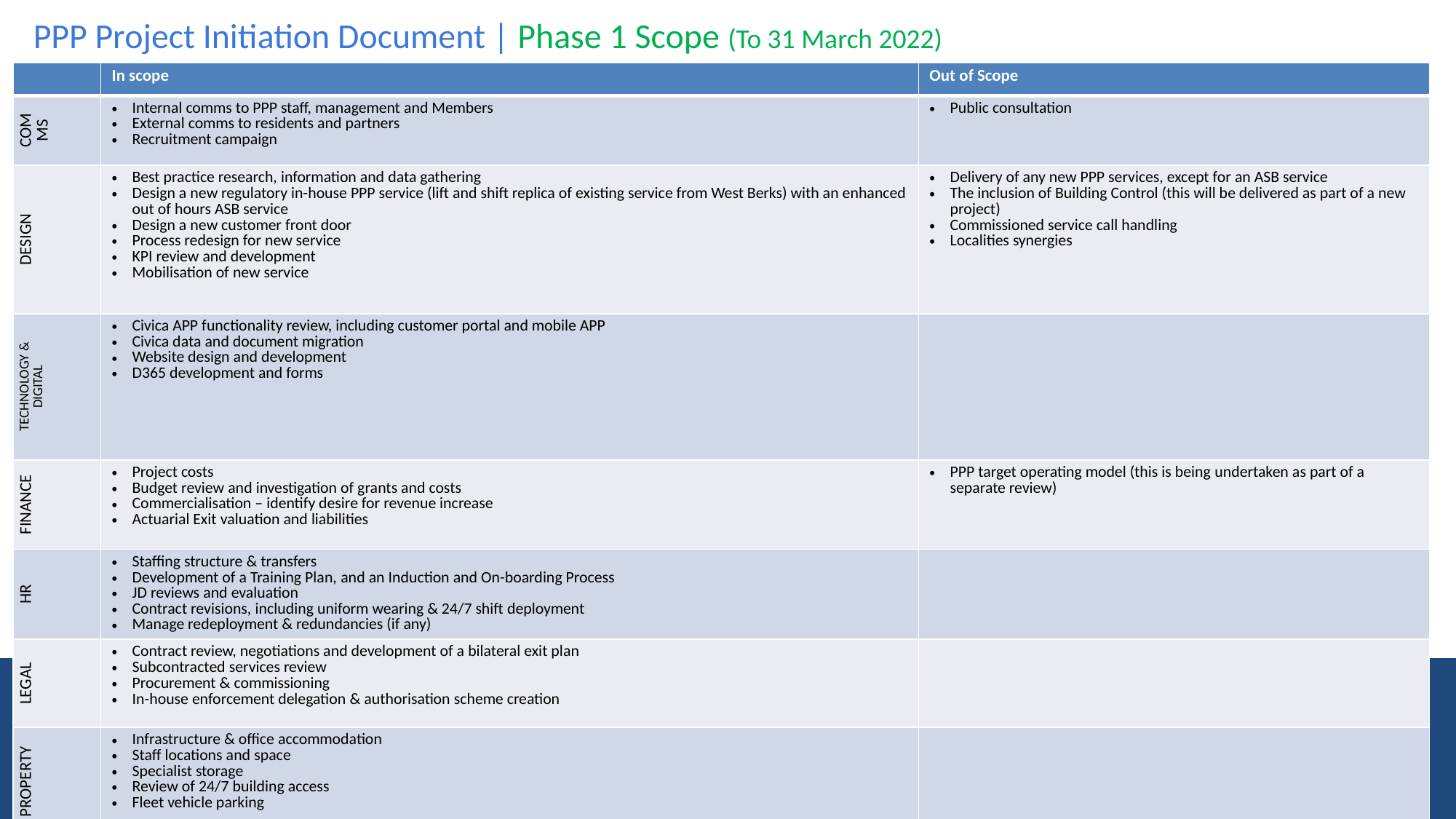

# PPP Project Initiation Document | Phase 1 Scope (To 31 March 2022)
|  | In scope | Out of Scope |
| --- | --- | --- |
| COMMS | Internal comms to PPP staff, management and Members External comms to residents and partners Recruitment campaign | Public consultation |
| DESIGN | Best practice research, information and data gathering Design a new regulatory in-house PPP service (lift and shift replica of existing service from West Berks) with an enhanced out of hours ASB service Design a new customer front door Process redesign for new service KPI review and development Mobilisation of new service | Delivery of any new PPP services, except for an ASB service  The inclusion of Building Control (this will be delivered as part of a new project) Commissioned service call handling Localities synergies |
| TECHNOLOGY & DIGITAL | Civica APP functionality review, including customer portal and mobile APP Civica data and document migration​  Website design and development D365 development​ and forms |  |
| FINANCE | Project costs ​ Budget review and investigation of grants and costs Commercialisation – identify desire for revenue increase ​ Actuarial Exit valuation​ and liabilities | PPP target operating model (this is being undertaken as part of a separate review) |
| HR | Staffing structure & transfers Development of a Training Plan, ​and an Induction and On-boarding Process JD reviews​ and evaluation Contract revisions, including uniform wearing & 24/7 shift deployment Manage redeployment & redundancies (if any) |  |
| LEGAL | Contract review, negotiations and development of a bilateral exit plan​ Subcontracted services review ​ Procurement & commissioning​ In-house enforcement delegation & authorisation scheme creation​ |  |
| PROPERTY | Infrastructure & office accommodation​ Staff locations and space​ Specialist storage​ Review of 24/7 building access​ Fleet vehicle parking |  |